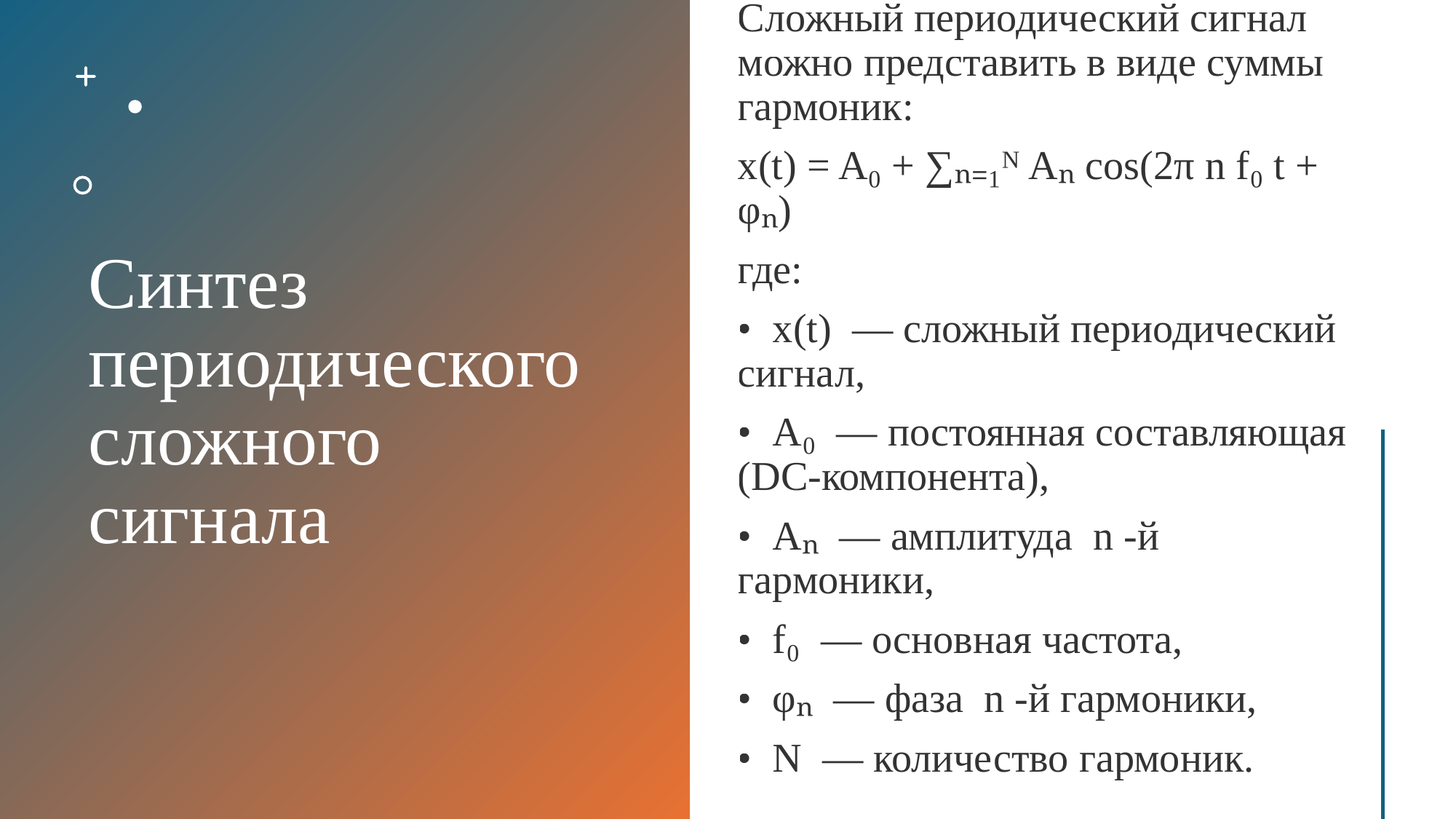

# Синтез периодического сложного сигнала

Сложный периодический сигнал можно представить в виде суммы гармоник:
x(t) = A₀ + ∑ₙ₌₁ᴺ Aₙ cos(2π n f₀ t + φₙ)
где:
•  x(t)  — сложный периодический сигнал,
•  A₀  — постоянная составляющая (DC-компонента),
•  Aₙ  — амплитуда  n -й гармоники,
•  f₀  — основная частота,
•  φₙ  — фаза  n -й гармоники,
•  N  — количество гармоник.